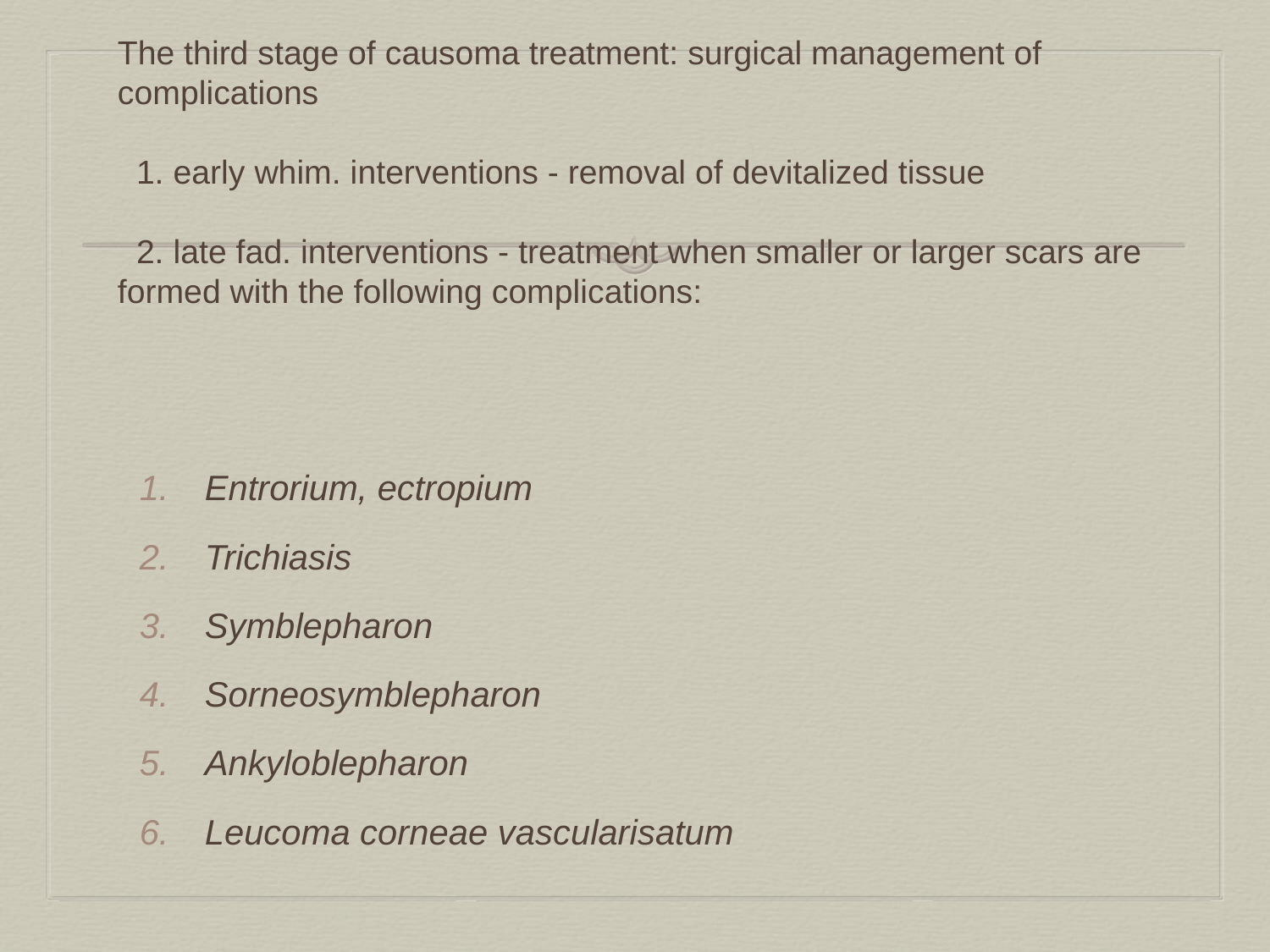

# The third stage of causoma treatment: surgical management of complications

  1. early whim. interventions - removal of devitalized tissue

  2. late fad. interventions - treatment when smaller or larger scars are formed with the following complications:

Entrorium, ectropium
Trichiasis
Symblepharon
Sorneosymblepharon
Ankyloblepharon
Leucoma corneae vascularisatum